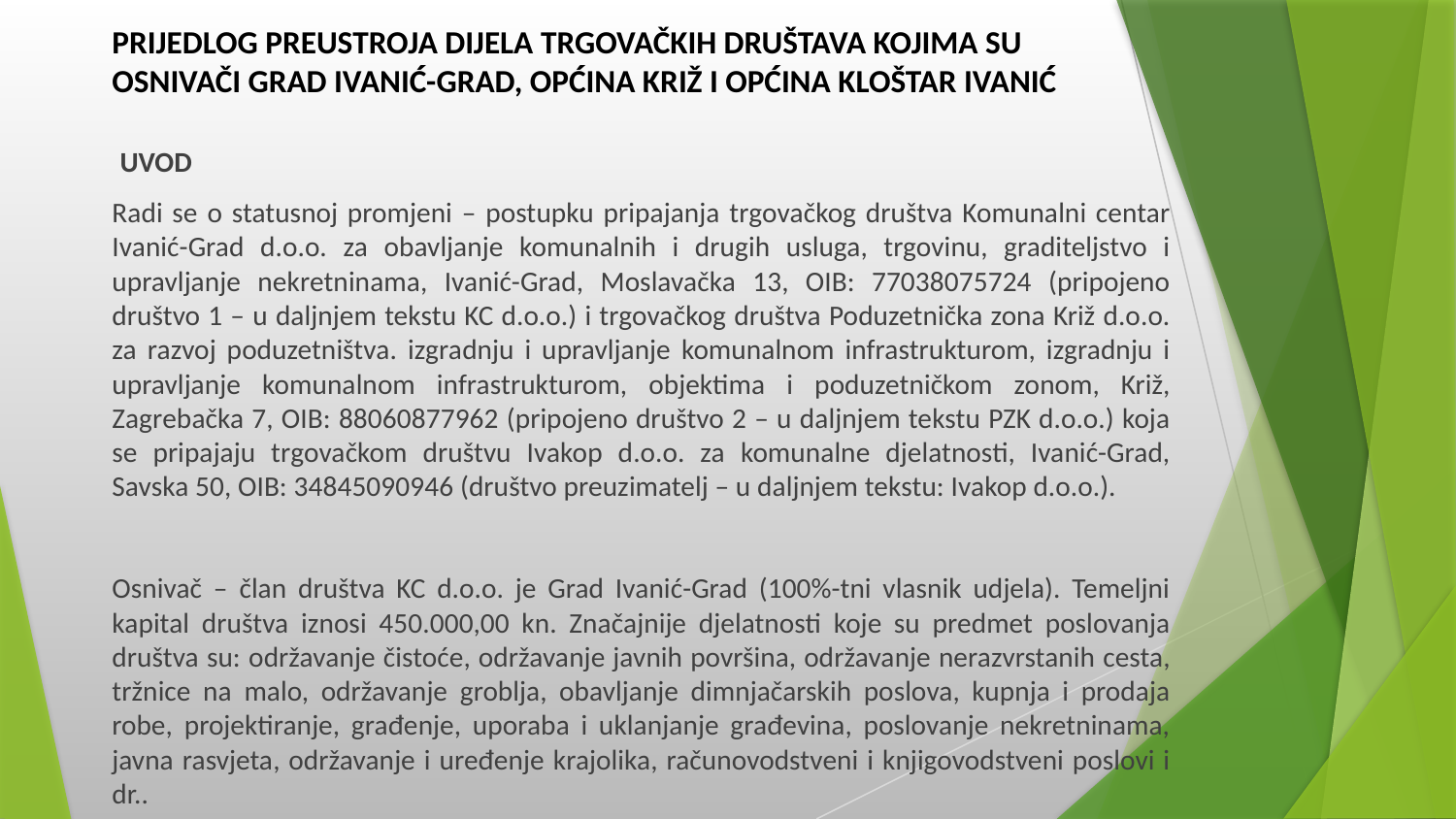

# PRIJEDLOG PREUSTROJA DIJELA TRGOVAČKIH DRUŠTAVA KOJIMA SU OSNIVAČI GRAD IVANIĆ-GRAD, OPĆINA KRIŽ I OPĆINA KLOŠTAR IVANIĆ
 UVOD
Radi se o statusnoj promjeni – postupku pripajanja trgovačkog društva Komunalni centar Ivanić-Grad d.o.o. za obavljanje komunalnih i drugih usluga, trgovinu, graditeljstvo i upravljanje nekretninama, Ivanić-Grad, Moslavačka 13, OIB: 77038075724 (pripojeno društvo 1 – u daljnjem tekstu KC d.o.o.) i trgovačkog društva Poduzetnička zona Križ d.o.o. za razvoj poduzetništva. izgradnju i upravljanje komunalnom infrastrukturom, izgradnju i upravljanje komunalnom infrastrukturom, objektima i poduzetničkom zonom, Križ, Zagrebačka 7, OIB: 88060877962 (pripojeno društvo 2 – u daljnjem tekstu PZK d.o.o.) koja se pripajaju trgovačkom društvu Ivakop d.o.o. za komunalne djelatnosti, Ivanić-Grad, Savska 50, OIB: 34845090946 (društvo preuzimatelj – u daljnjem tekstu: Ivakop d.o.o.).

Osnivač – član društva KC d.o.o. je Grad Ivanić-Grad (100%-tni vlasnik udjela). Temeljni kapital društva iznosi 450.000,00 kn. Značajnije djelatnosti koje su predmet poslovanja društva su: održavanje čistoće, održavanje javnih površina, održavanje nerazvrstanih cesta, tržnice na malo, održavanje groblja, obavljanje dimnjačarskih poslova, kupnja i prodaja robe, projektiranje, građenje, uporaba i uklanjanje građevina, poslovanje nekretninama, javna rasvjeta, održavanje i uređenje krajolika, računovodstveni i knjigovodstveni poslovi i dr..